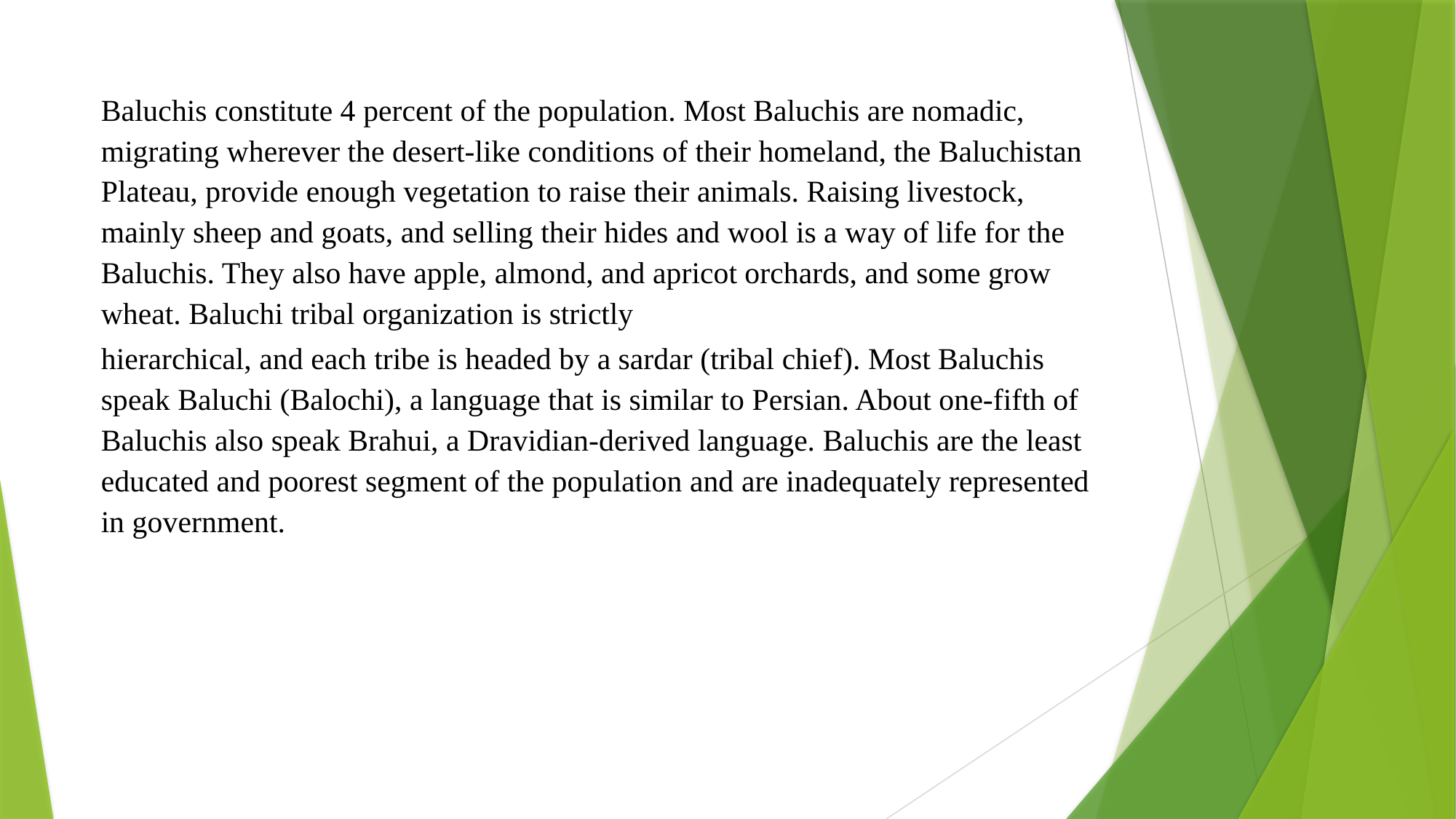

Baluchis constitute 4 percent of the population. Most Baluchis are nomadic, migrating wherever the desert-like conditions of their homeland, the Baluchistan Plateau, provide enough vegetation to raise their animals. Raising livestock, mainly sheep and goats, and selling their hides and wool is a way of life for the Baluchis. They also have apple, almond, and apricot orchards, and some grow wheat. Baluchi tribal organization is strictly
hierarchical, and each tribe is headed by a sardar (tribal chief). Most Baluchis speak Baluchi (Balochi), a language that is similar to Persian. About one-fifth of Baluchis also speak Brahui, a Dravidian-derived language. Baluchis are the least educated and poorest segment of the population and are inadequately represented in government.